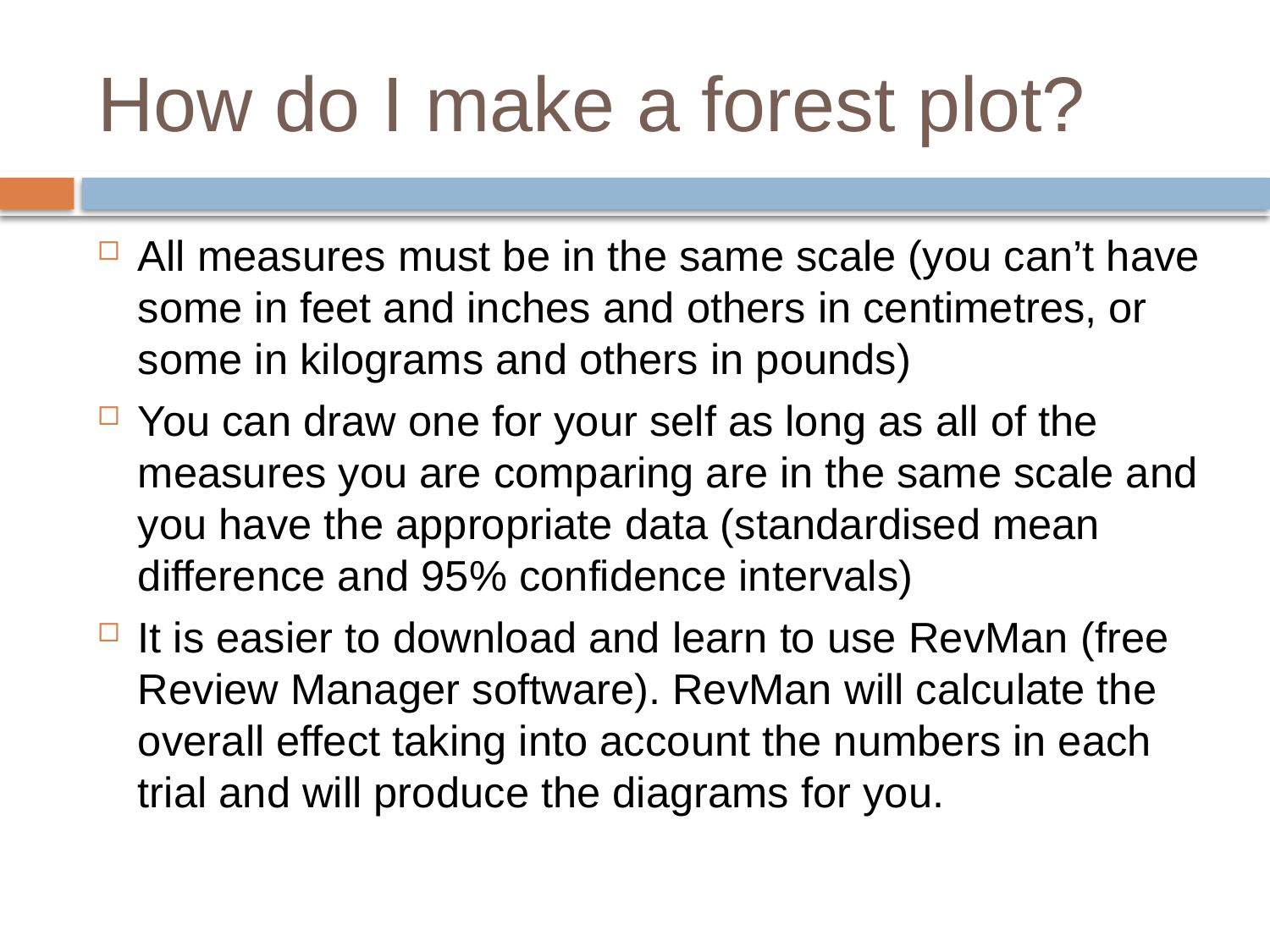

# How do I make a forest plot?
All measures must be in the same scale (you can’t have some in feet and inches and others in centimetres, or some in kilograms and others in pounds)
You can draw one for your self as long as all of the measures you are comparing are in the same scale and you have the appropriate data (standardised mean difference and 95% confidence intervals)
It is easier to download and learn to use RevMan (free Review Manager software). RevMan will calculate the overall effect taking into account the numbers in each trial and will produce the diagrams for you.